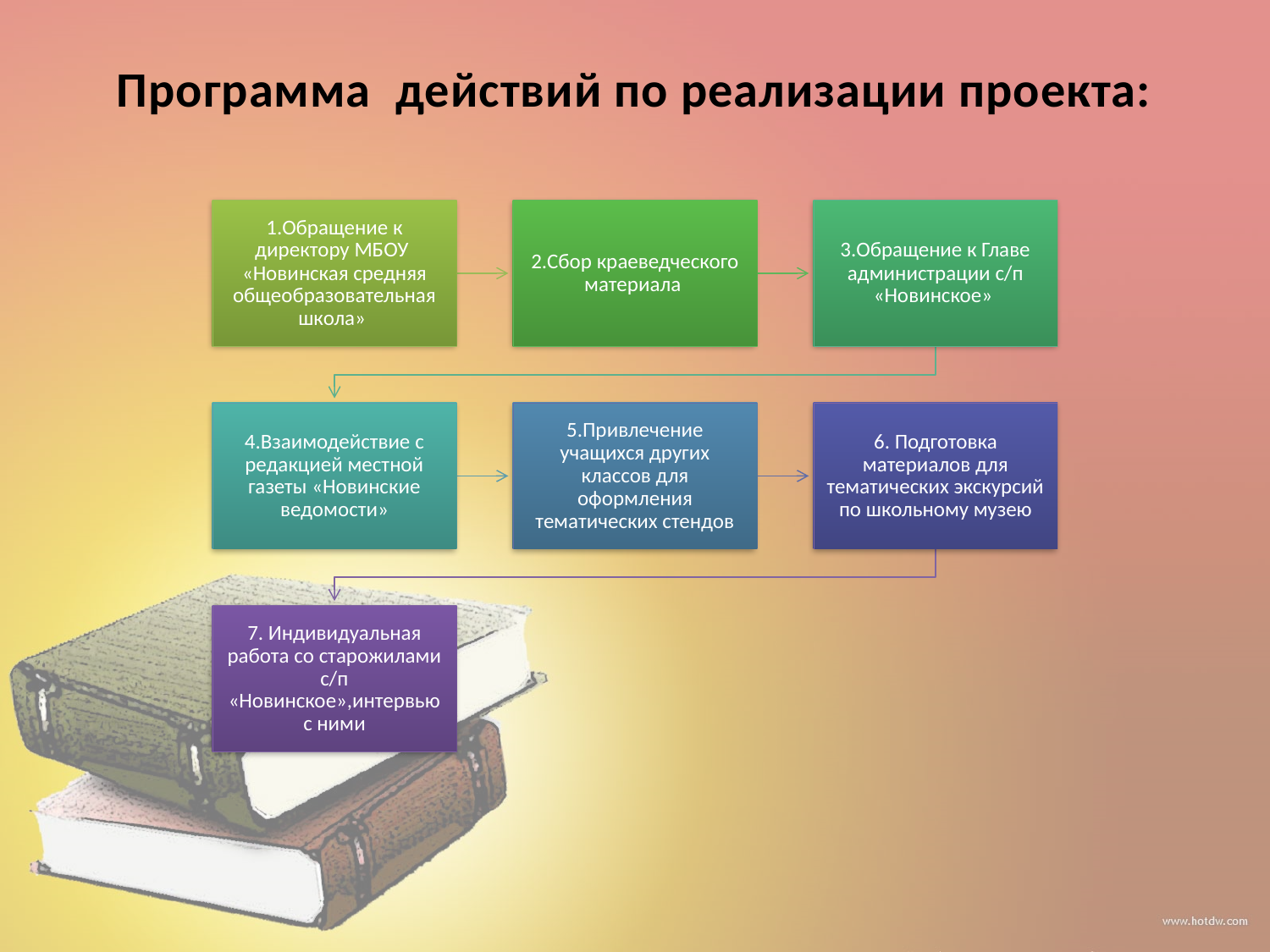

# Программа  действий по реализации проекта:

1.Обращение к директору МБОУ  «Новинская средняя общеобразовательная школа»

2.Сбор краеведческого материала

3.Обращение к Главе администрации с/п «Новинское»

4.Взаимодействие с редакцией местной газеты «Новинские ведомости»

5.Привлечение учащихся других классов для оформления тематических стендов

6. Подготовка материалов для тематических экскурсий по школьному музею
7. Индивидуальная работа со старожилами с/п «Новинское»,интервью с ними